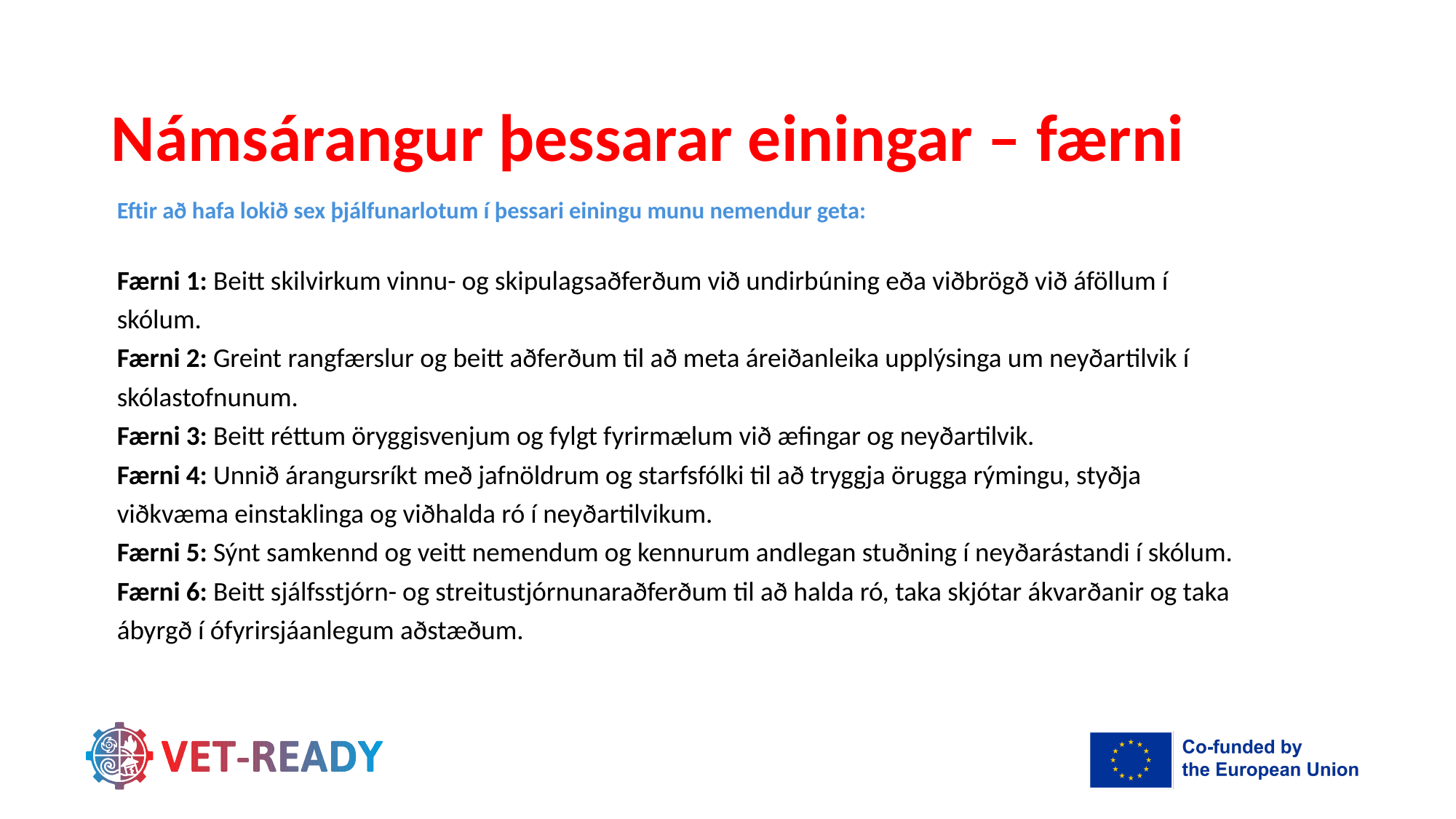

# Námsárangur þessarar einingar – færni
Eftir að hafa lokið sex þjálfunarlotum í þessari einingu munu nemendur geta:

Færni 1: Beitt skilvirkum vinnu- og skipulagsaðferðum við undirbúning eða viðbrögð við áföllum í skólum.
Færni 2: Greint rangfærslur og beitt aðferðum til að meta áreiðanleika upplýsinga um neyðartilvik í skólastofnunum.
Færni 3: Beitt réttum öryggisvenjum og fylgt fyrirmælum við æfingar og neyðartilvik.
Færni 4: Unnið árangursríkt með jafnöldrum og starfsfólki til að tryggja örugga rýmingu, styðja viðkvæma einstaklinga og viðhalda ró í neyðartilvikum.
Færni 5: Sýnt samkennd og veitt nemendum og kennurum andlegan stuðning í neyðarástandi í skólum.
Færni 6: Beitt sjálfsstjórn- og streitustjórnunaraðferðum til að halda ró, taka skjótar ákvarðanir og taka ábyrgð í ófyrirsjáanlegum aðstæðum.